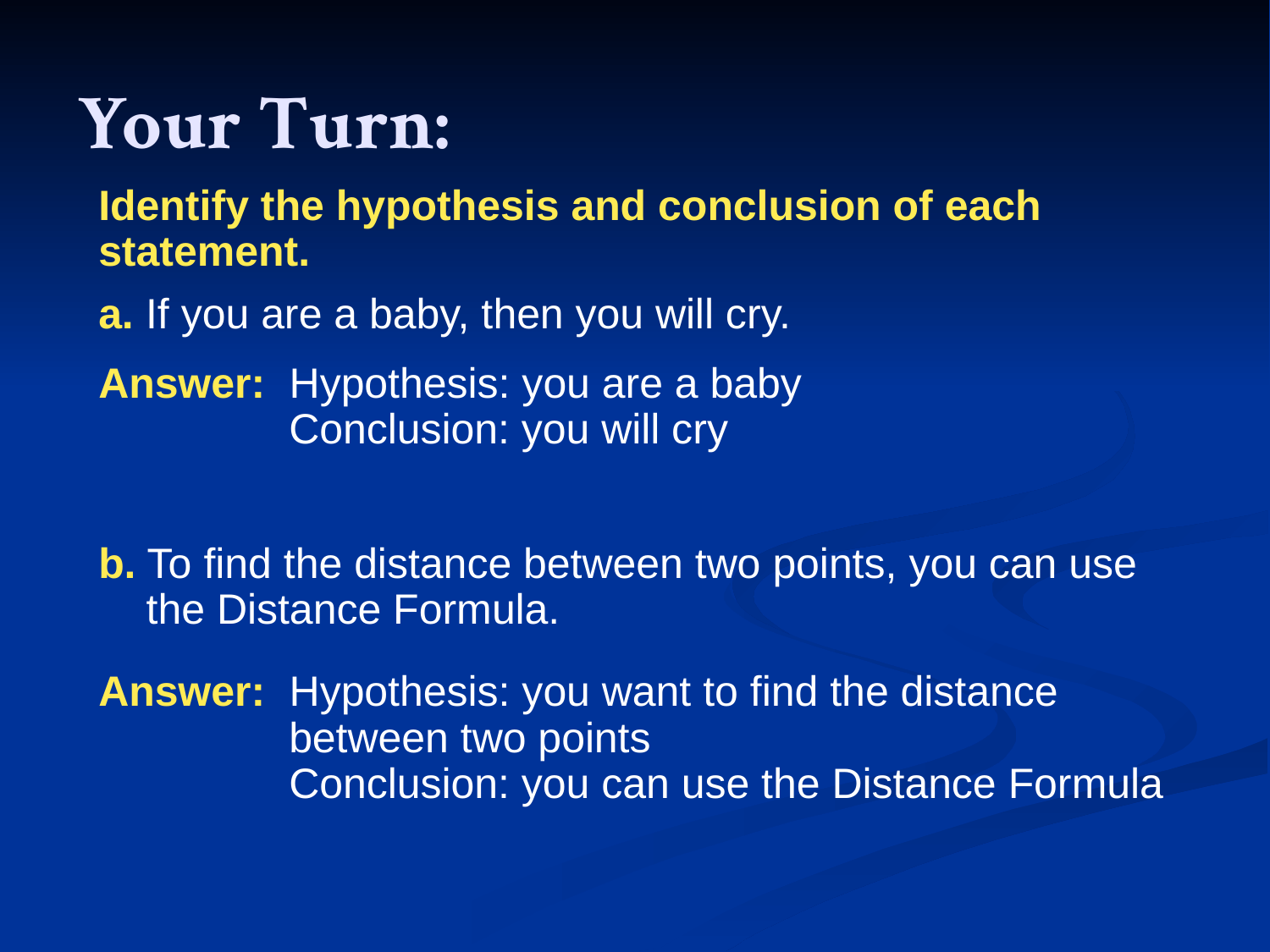

# Your Turn:
Identify the hypothesis and conclusion of each statement.
a. If you are a baby, then you will cry.

b. To find the distance between two points, you can use     	the Distance Formula.
Answer:  Hypothesis: you are a baby
Conclusion: you will cry
Answer:  Hypothesis: you want to find the distance between two points
Conclusion: you can use the Distance Formula